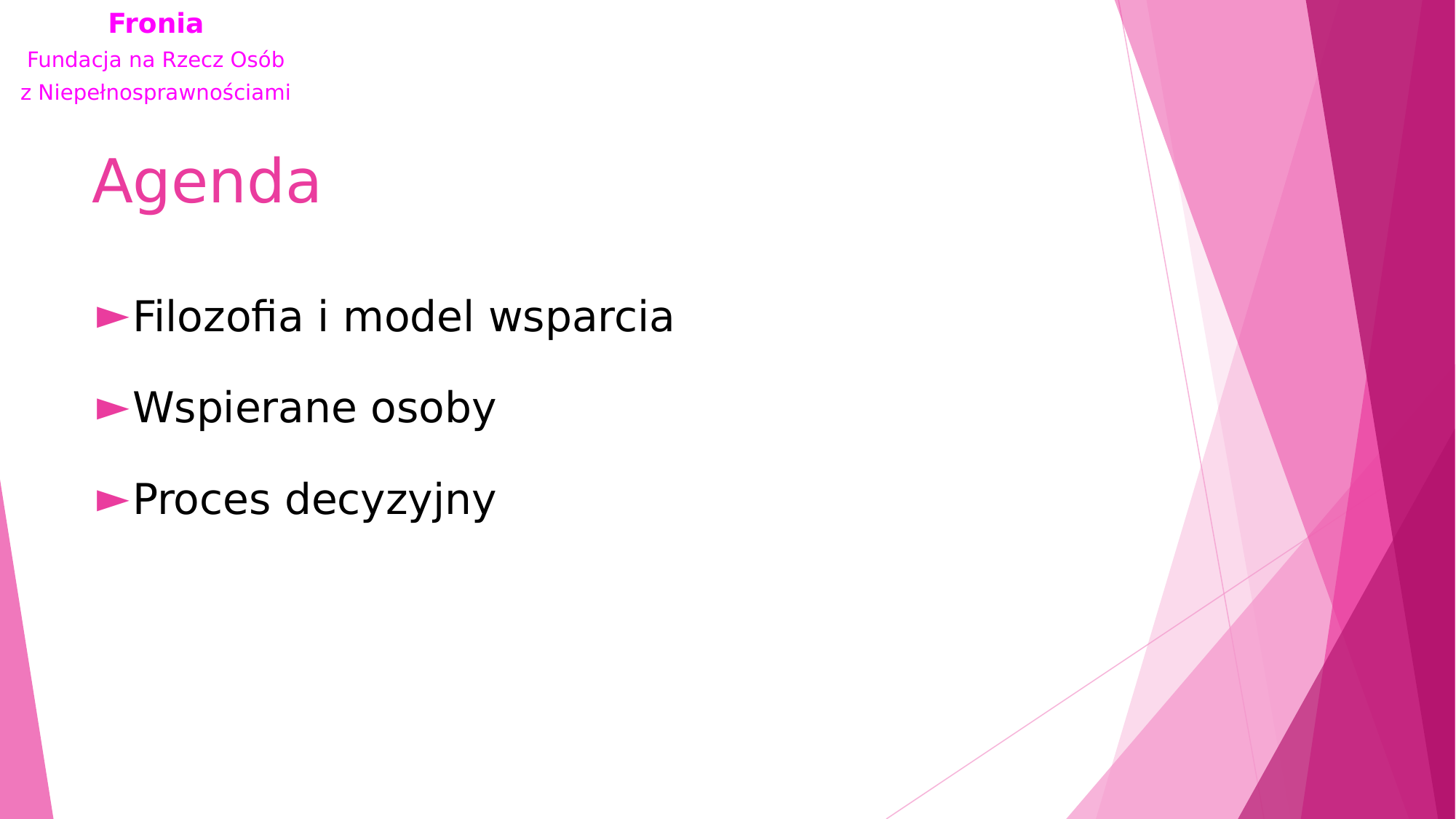

# Agenda
Filozofia i model wsparcia
Wspierane osoby
Proces decyzyjny